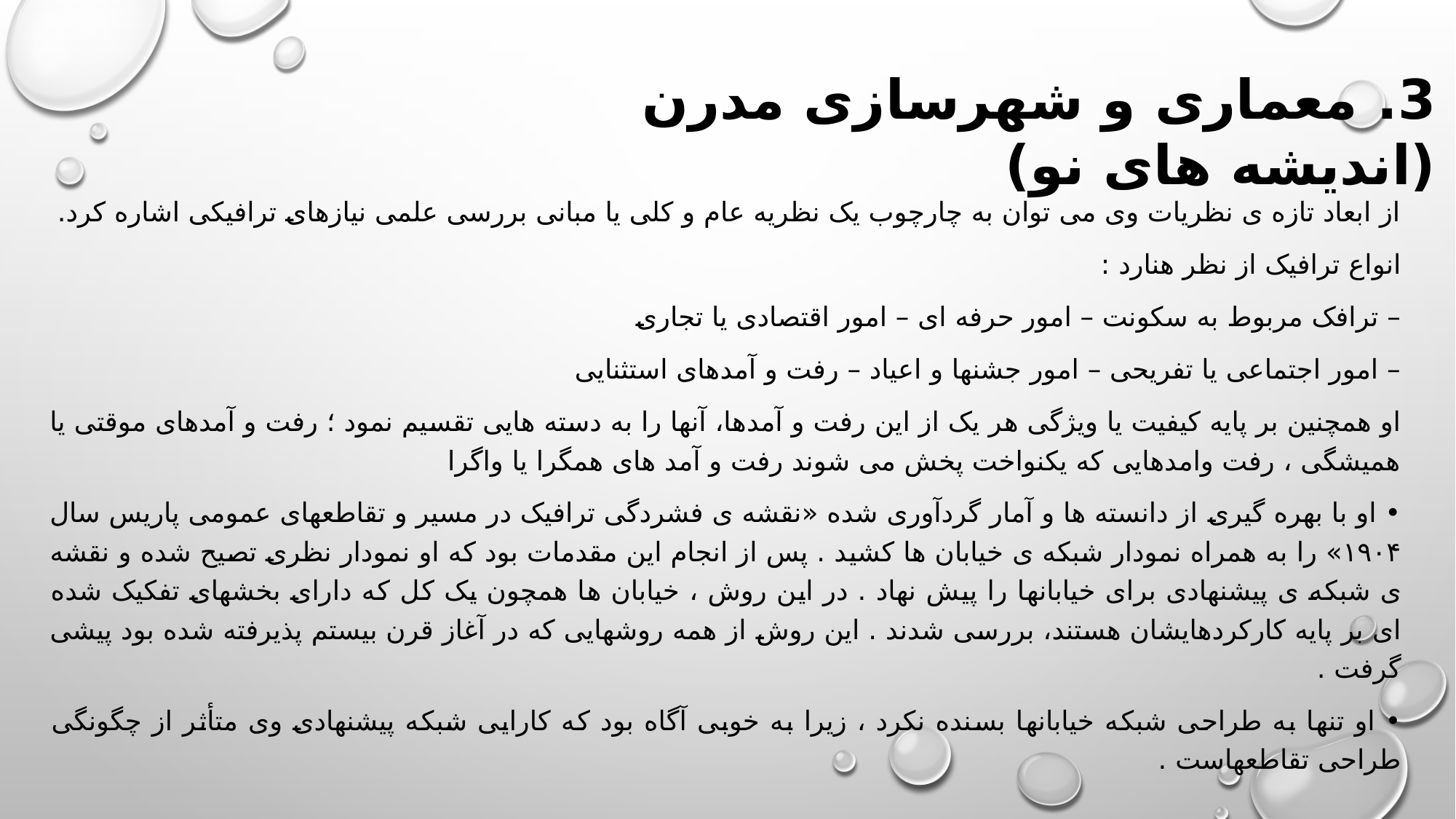

3. معماری و شهرسازی مدرن (اندیشه های نو)
از ابعاد تازه ی نظریات وی می توان به چارچوب یک نظریه عام و کلی یا مبانی بررسی علمی نیازهای ترافیکی اشاره کرد.
انواع ترافیک از نظر هنارد :
– ترافک مربوط به سکونت – امور حرفه ای – امور اقتصادی یا تجاری
– امور اجتماعی یا تفریحی – امور جشنها و اعیاد – رفت و آمدهای استثنایی
او همچنین بر پایه کیفیت یا ویژگی هر یک از این رفت و آمدها، آنها را به دسته هایی تقسیم نمود ؛ رفت و آمدهای موقتی یا همیشگی ، رفت وامدهایی که یکنواخت پخش می شوند رفت و آمد های همگرا یا واگرا
• او با بهره گیری از دانسته ها و آمار گردآوری شده «نقشه ی فشردگی ترافیک در مسیر و تقاطعهای عمومی پاریس سال ۱۹۰۴» را به همراه نمودار شبکه ی خیابان ها کشید . پس از انجام این مقدمات بود که او نمودار نظری تصیح شده و نقشه ی شبکه ی پیشنهادی برای خیابانها را پیش نهاد . در این روش ، خیابان ها همچون یک کل که دارای بخشهای تفکیک شده ای بر پایه کارکردهایشان هستند، بررسی شدند . این روش از همه روشهایی که در آغاز قرن بیستم پذیرفته شده بود پیشی گرفت .
• او تنها به طراحی شبکه خیابانها بسنده نکرد ، زیرا به خوبی آگاه بود که کارایی شبکه پیشنهادی وی متأثر از چگونگی طراحی تقاطعهاست .